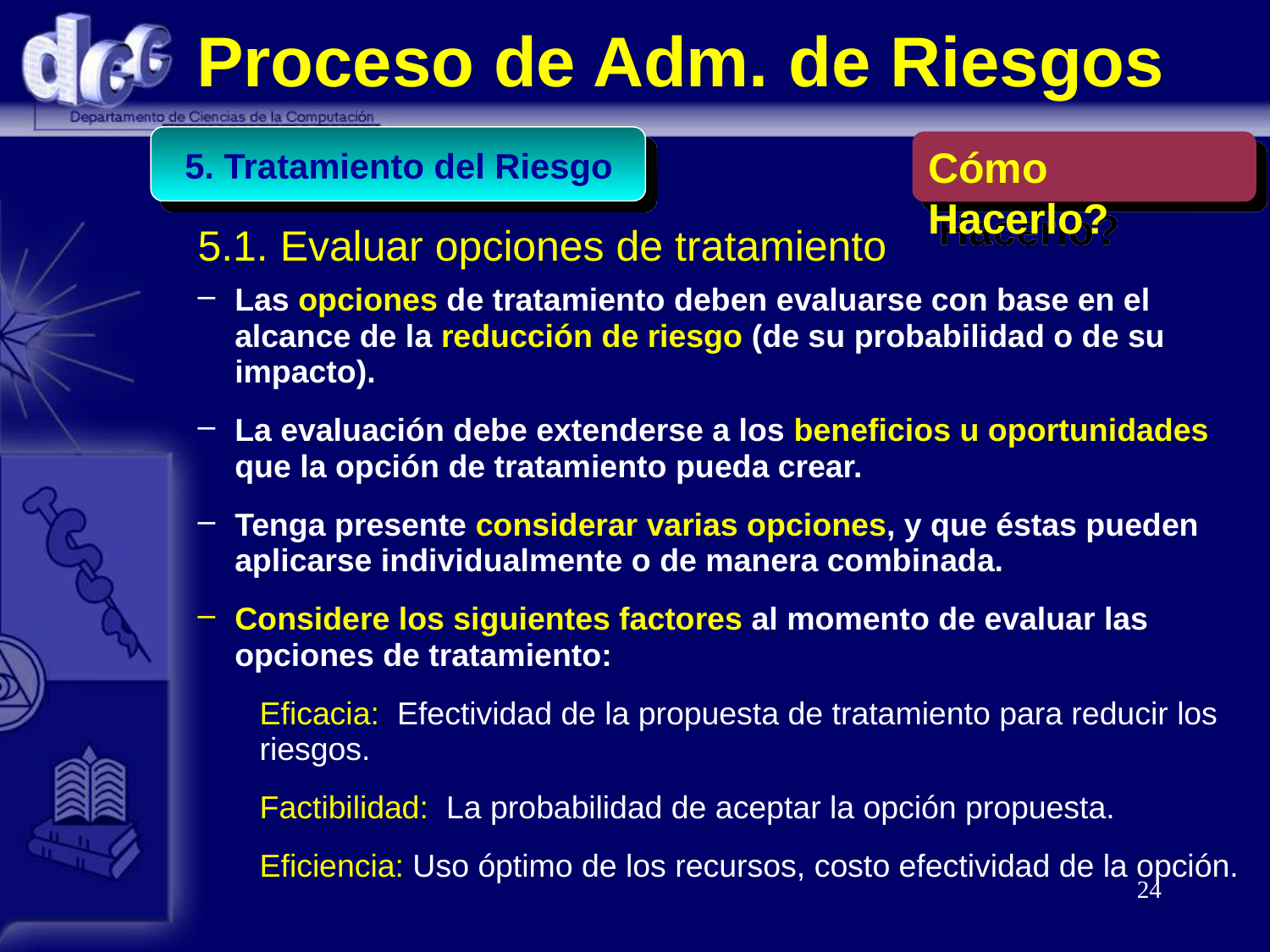

# Proceso de Adm. de Riesgos

Cómo Hacerlo?
5. Tratamiento del Riesgo
5.1. Evaluar opciones de tratamiento
Las opciones de tratamiento deben evaluarse con base en el alcance de la reducción de riesgo (de su probabilidad o de su impacto).
La evaluación debe extenderse a los beneficios u oportunidades que la opción de tratamiento pueda crear.
Tenga presente considerar varias opciones, y que éstas pueden aplicarse individualmente o de manera combinada.
Considere los siguientes factores al momento de evaluar las opciones de tratamiento:
Eficacia:  Efectividad de la propuesta de tratamiento para reducir los riesgos.
Factibilidad:  La probabilidad de aceptar la opción propuesta.
Eficiencia: Uso óptimo de los recursos, costo efectividad de la opción.
24